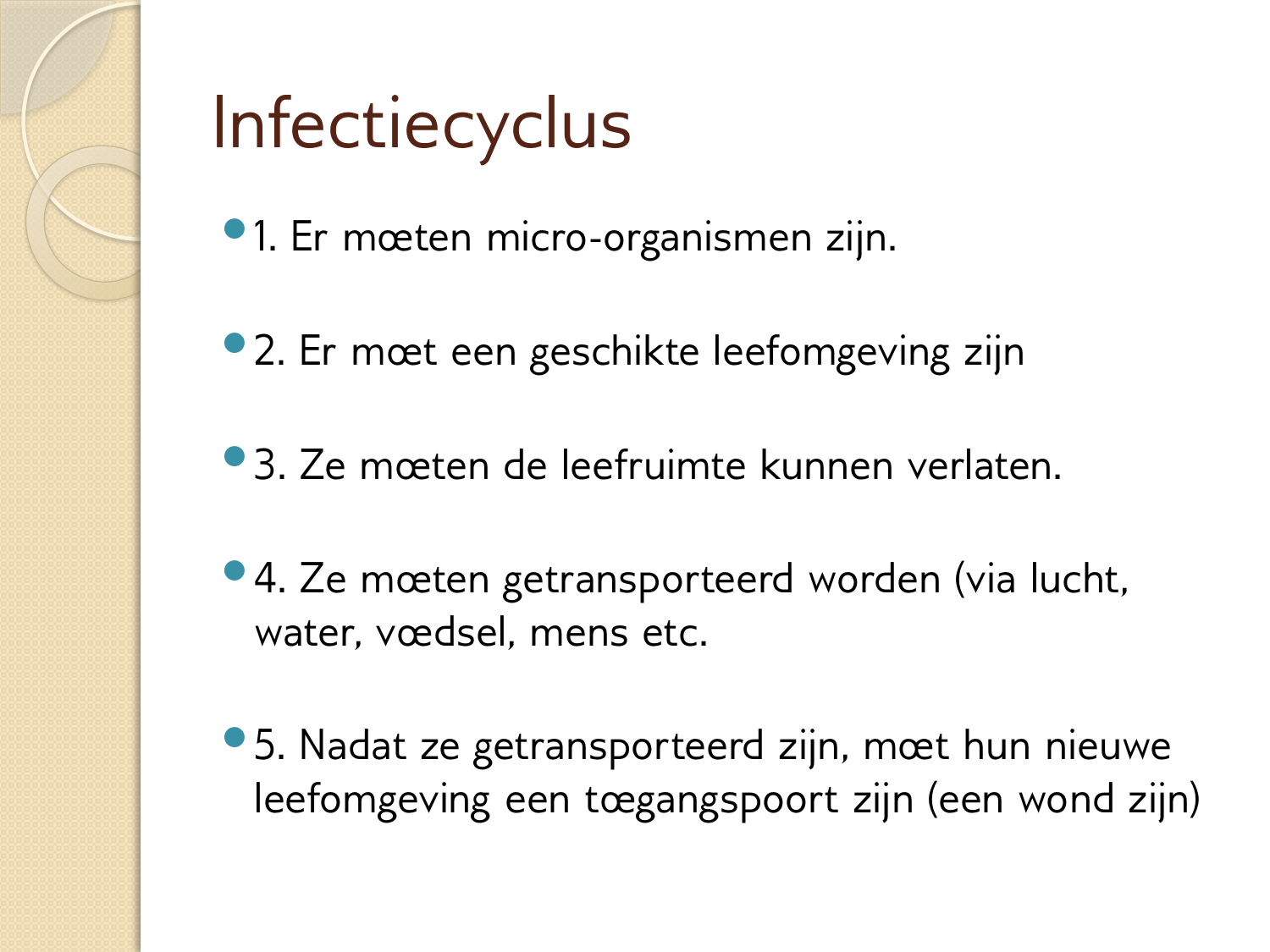

# Infectiecyclus
1. Er moeten micro-organismen zijn.
2. Er moet een geschikte leefomgeving zijn
3. Ze moeten de leefruimte kunnen verlaten.
4. Ze moeten getransporteerd worden (via lucht, water, voedsel, mens etc.
5. Nadat ze getransporteerd zijn, moet hun nieuwe leefomgeving een toegangspoort zijn (een wond zijn)